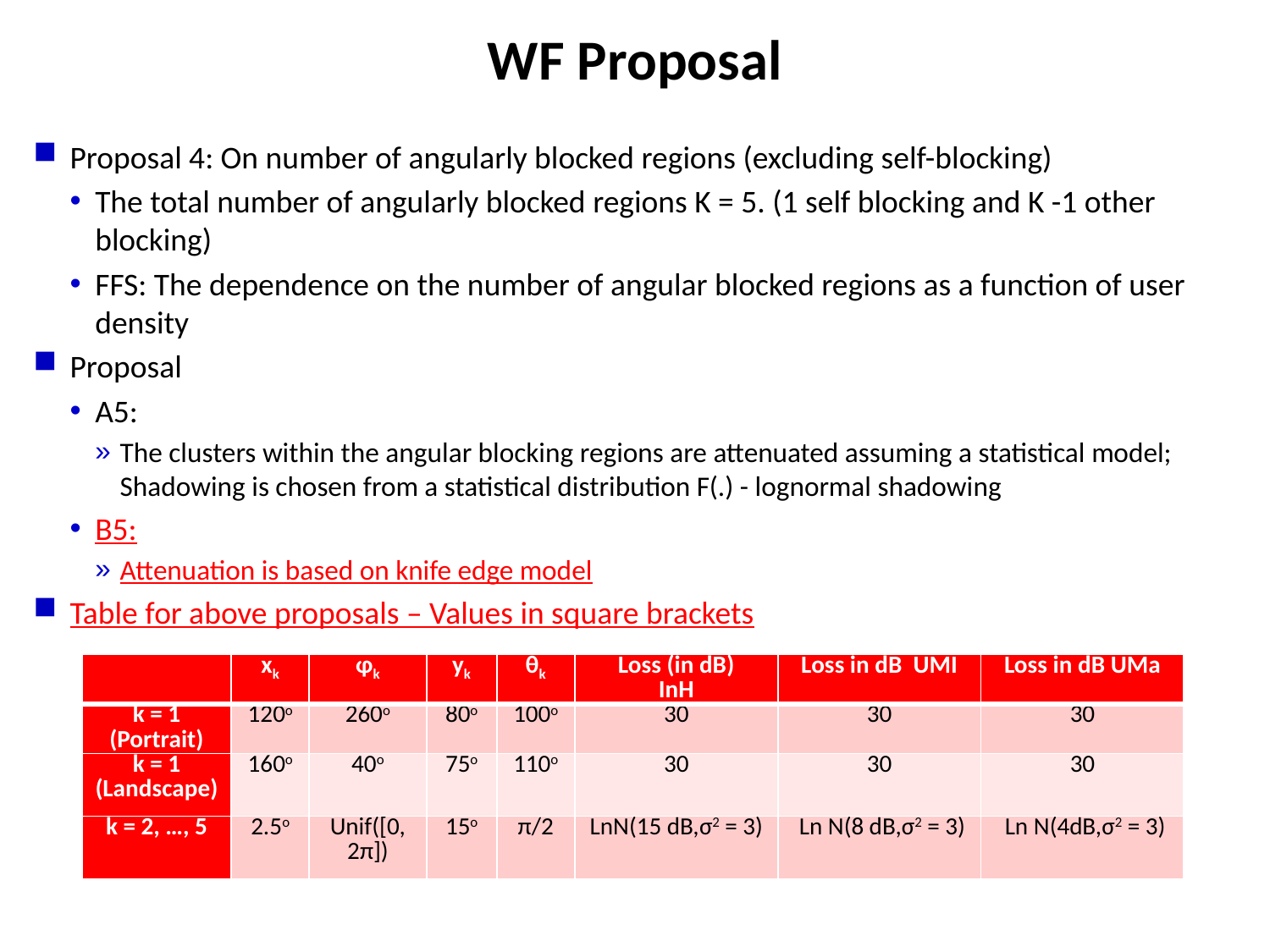

# WF Proposal
Proposal 4: On number of angularly blocked regions (excluding self-blocking)
The total number of angularly blocked regions K = 5. (1 self blocking and K -1 other blocking)
FFS: The dependence on the number of angular blocked regions as a function of user density
Proposal
A5:
The clusters within the angular blocking regions are attenuated assuming a statistical model; Shadowing is chosen from a statistical distribution F(.) - lognormal shadowing
B5:
Attenuation is based on knife edge model
Table for above proposals – Values in square brackets
|  | xk | φk | yk | θk | Loss (in dB) InH | Loss in dB UMI | Loss in dB UMa |
| --- | --- | --- | --- | --- | --- | --- | --- |
| k = 1 (Portrait) | 120o | 260o | 80o | 100o | 30 | 30 | 30 |
| k = 1 (Landscape) | 160o | 40o | 75o | 110o | 30 | 30 | 30 |
| k = 2, …, 5 | 2.5o | Unif([0, 2π]) | 15o | π/2 | LnN(15 dB,σ2 = 3) | Ln N(8 dB,σ2 = 3) | Ln N(4dB,σ2 = 3) |